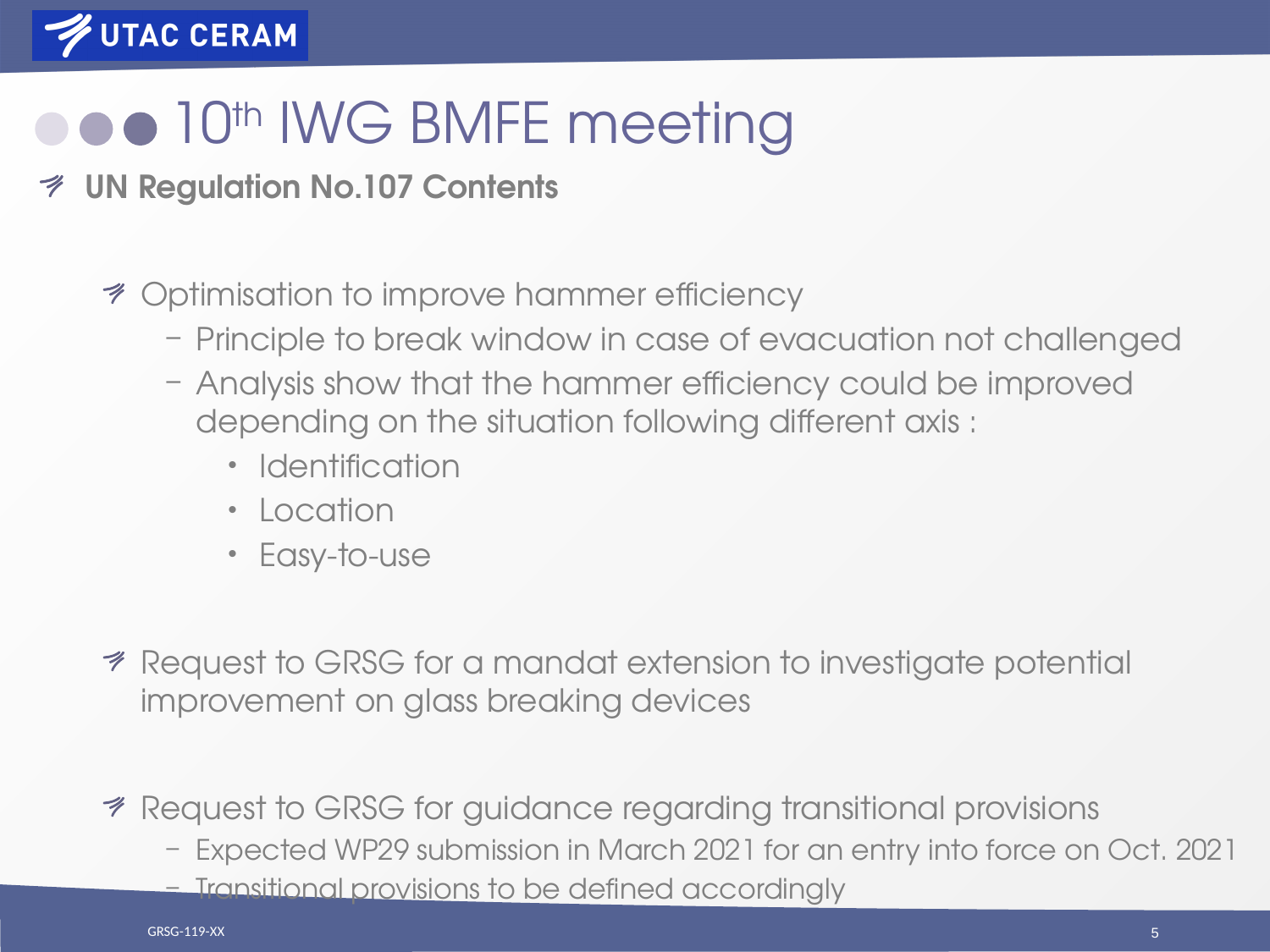

# 10th IWG BMFE meeting
UN Regulation No.107 Contents

Optimisation to improve hammer efficiency
Principle to break window in case of evacuation not challenged
Analysis show that the hammer efficiency could be improved depending on the situation following different axis :
Identification
Location
Easy-to-use

Request to GRSG for a mandat extension to investigate potential improvement on glass breaking devices

Request to GRSG for guidance regarding transitional provisions
Expected WP29 submission in March 2021 for an entry into force on Oct. 2021
Transitional provisions to be defined accordingly
GRSG-119-XX